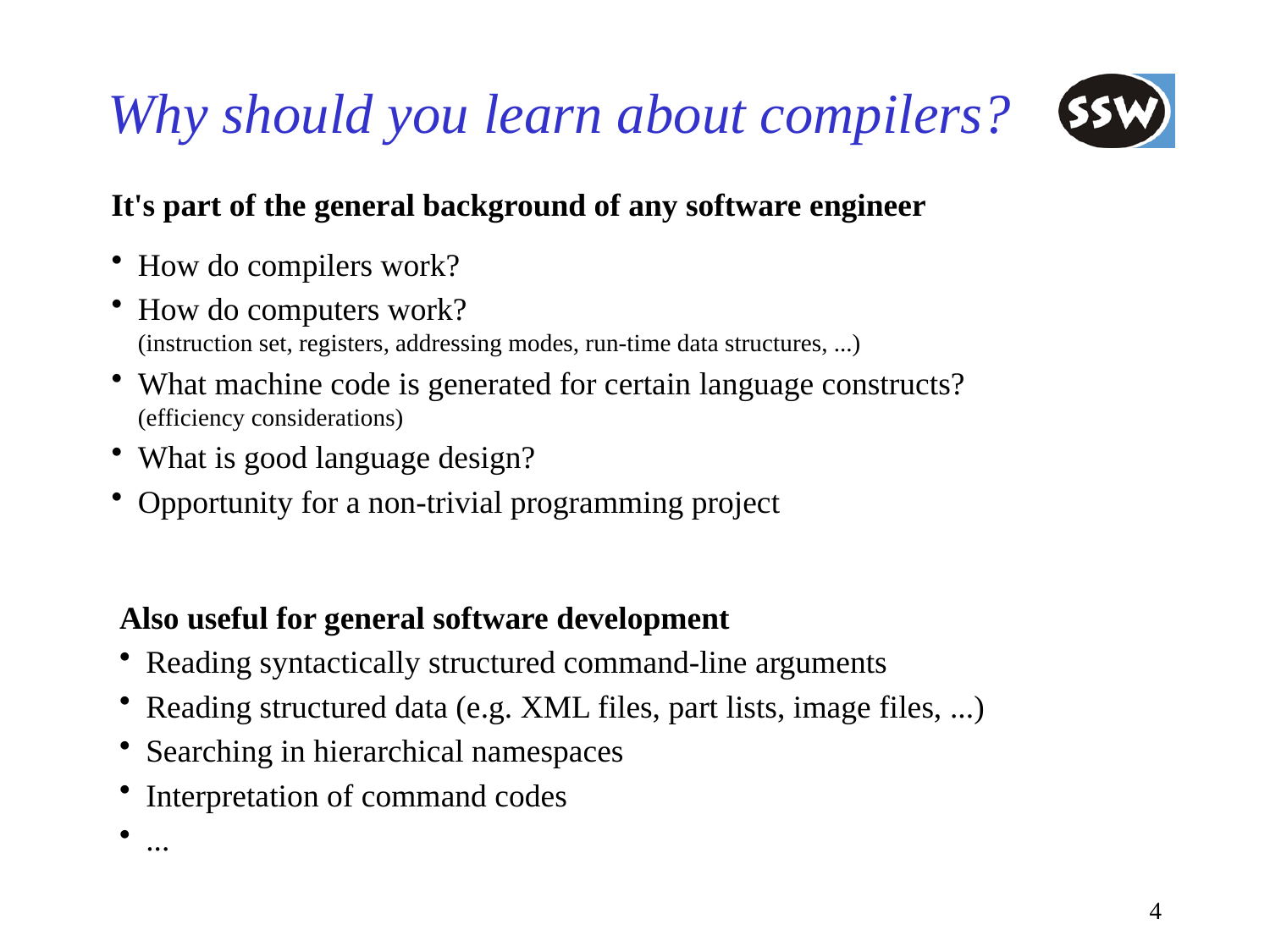

# Why should you learn about compilers?
It's part of the general background of any software engineer
How do compilers work?
How do computers work?
(instruction set, registers, addressing modes, run-time data structures, ...)
What machine code is generated for certain language constructs?
(efficiency considerations)
What is good language design?
Opportunity for a non-trivial programming project
Also useful for general software development
Reading syntactically structured command-line arguments
Reading structured data (e.g. XML files, part lists, image files, ...)
Searching in hierarchical namespaces
Interpretation of command codes
...
4